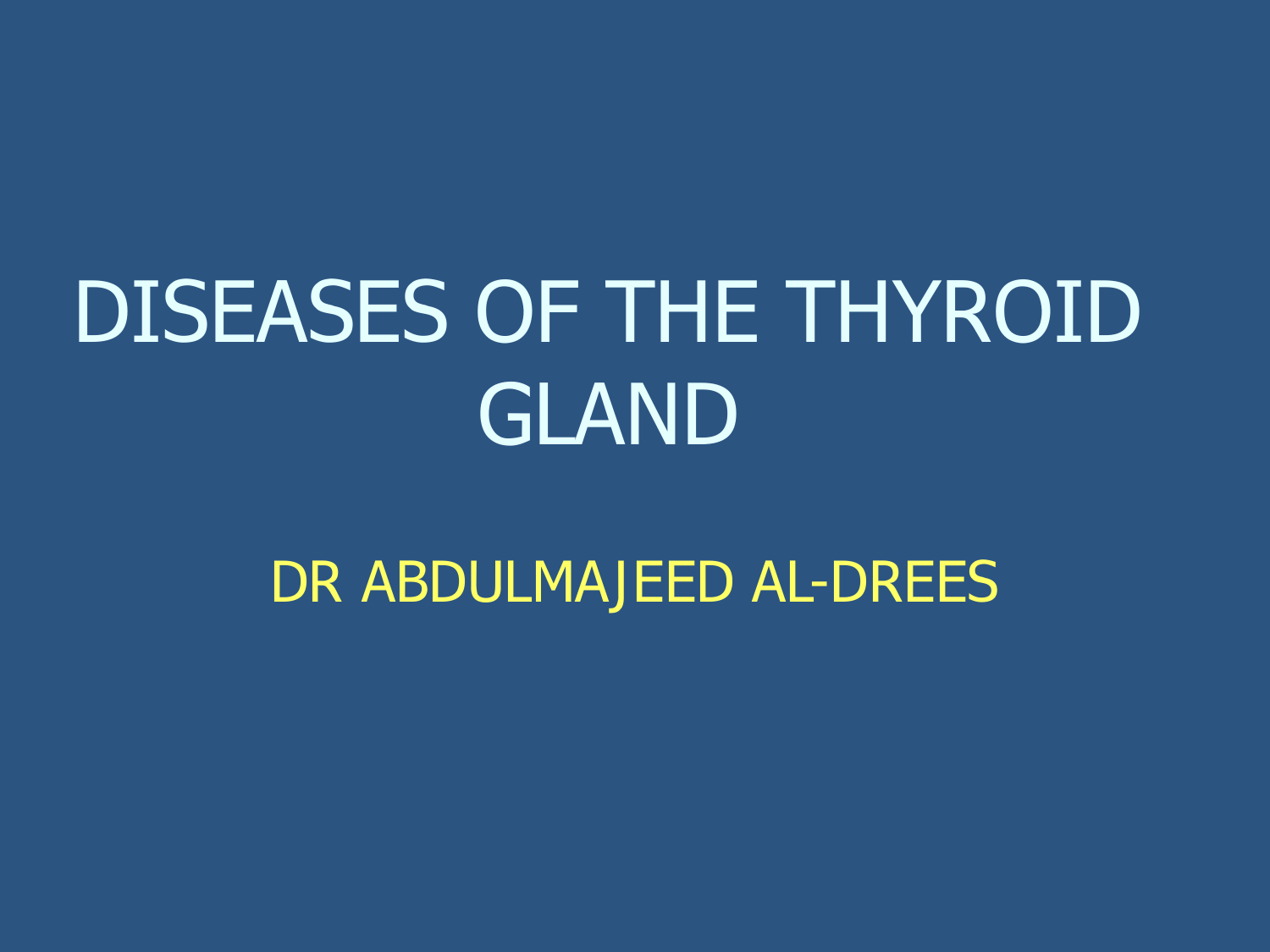

# DISEASES OF THE THYROID GLAND
DR ABDULMAJEED AL-DREES